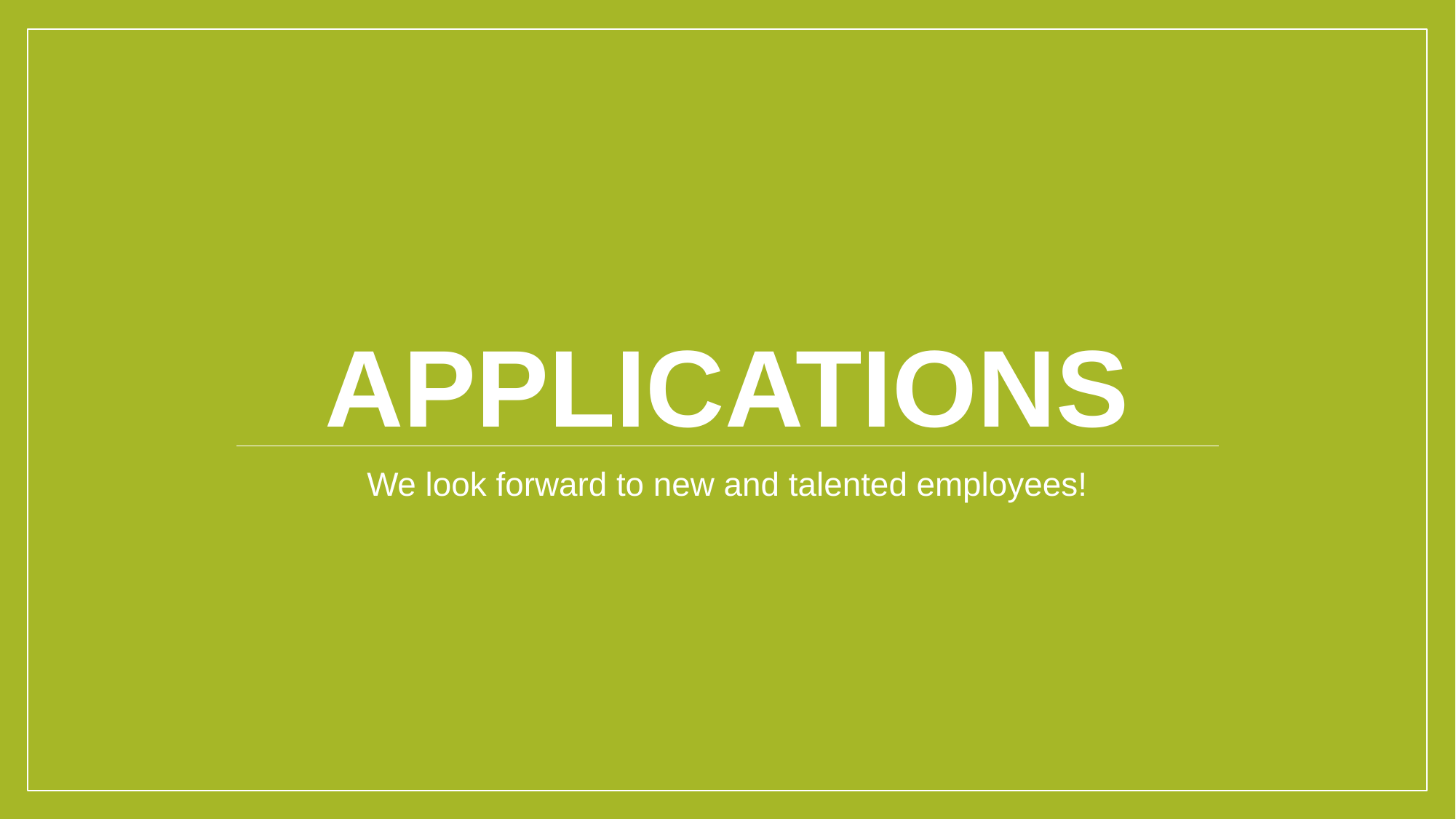

# Applications
We look forward to new and talented employees!